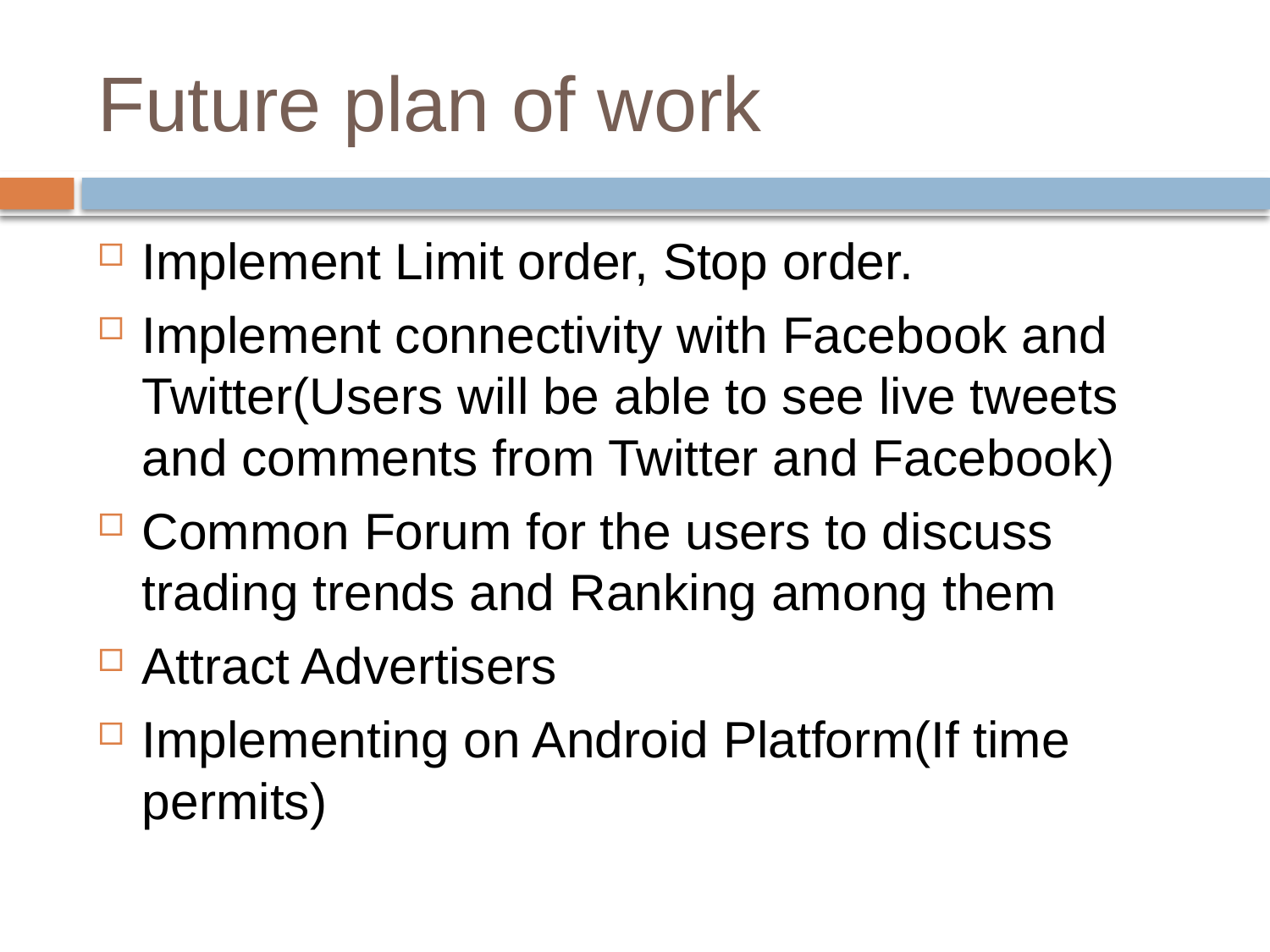

# Future plan of work
Implement Limit order, Stop order.
Implement connectivity with Facebook and Twitter(Users will be able to see live tweets and comments from Twitter and Facebook)
Common Forum for the users to discuss trading trends and Ranking among them
Attract Advertisers
Implementing on Android Platform(If time permits)